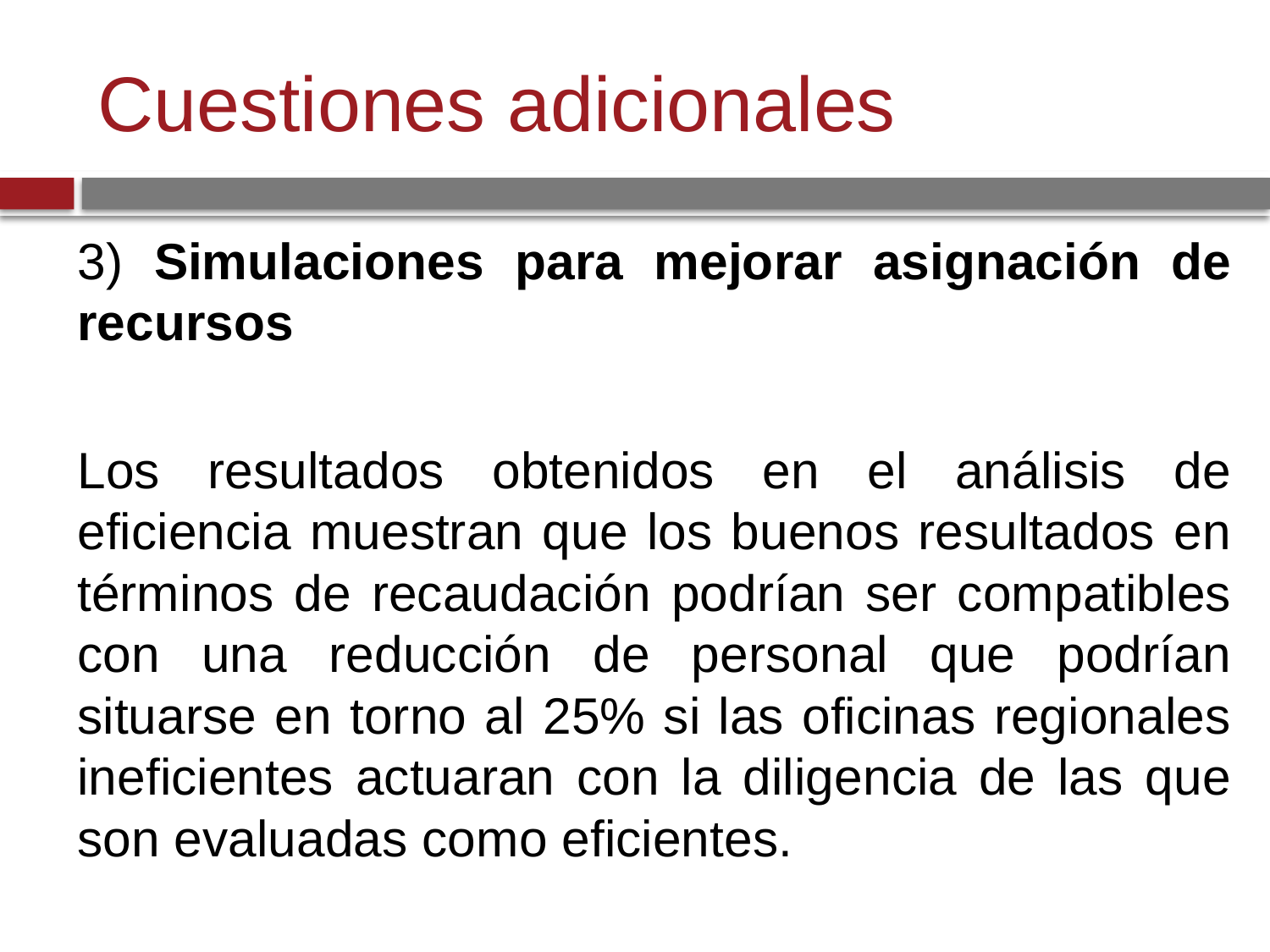

# Cuestiones adicionales
3) Simulaciones para mejorar asignación de recursos

Los resultados obtenidos en el análisis de eficiencia muestran que los buenos resultados en términos de recaudación podrían ser compatibles con una reducción de personal que podrían situarse en torno al 25% si las oficinas regionales ineficientes actuaran con la diligencia de las que son evaluadas como eficientes.